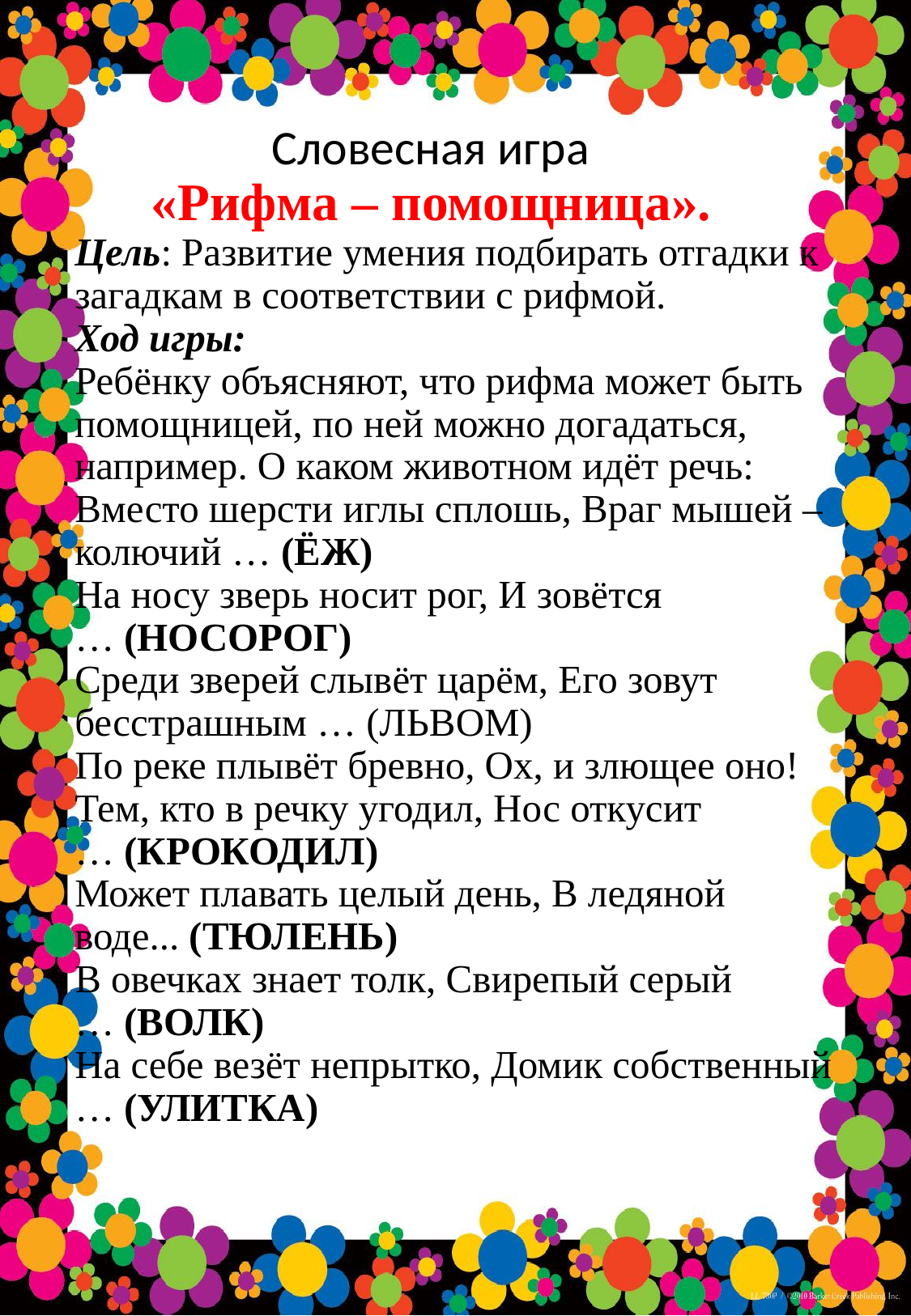

# Словесная игра «Рифма – помощница».  Цель: Развитие умения подбирать отгадки к загадкам в соответствии с рифмой. Ход игры: Ребёнку объясняют, что рифма может быть помощницей, по ней можно догадаться, например. О каком животном идёт речь: Вместо шерсти иглы сплошь, Враг мышей – колючий … (ЁЖ) На носу зверь носит рог, И зовётся … (НОСОРОГ) Среди зверей слывёт царём, Его зовут бесстрашным … (ЛЬВОМ) По реке плывёт бревно, Ох, и злющее оно! Тем, кто в речку угодил, Нос откусит … (КРОКОДИЛ) Может плавать целый день, В ледяной воде... (ТЮЛЕНЬ) В овечках знает толк, Свирепый серый … (ВОЛК) На себе везёт непрытко, Домик собственный … (УЛИТКА)